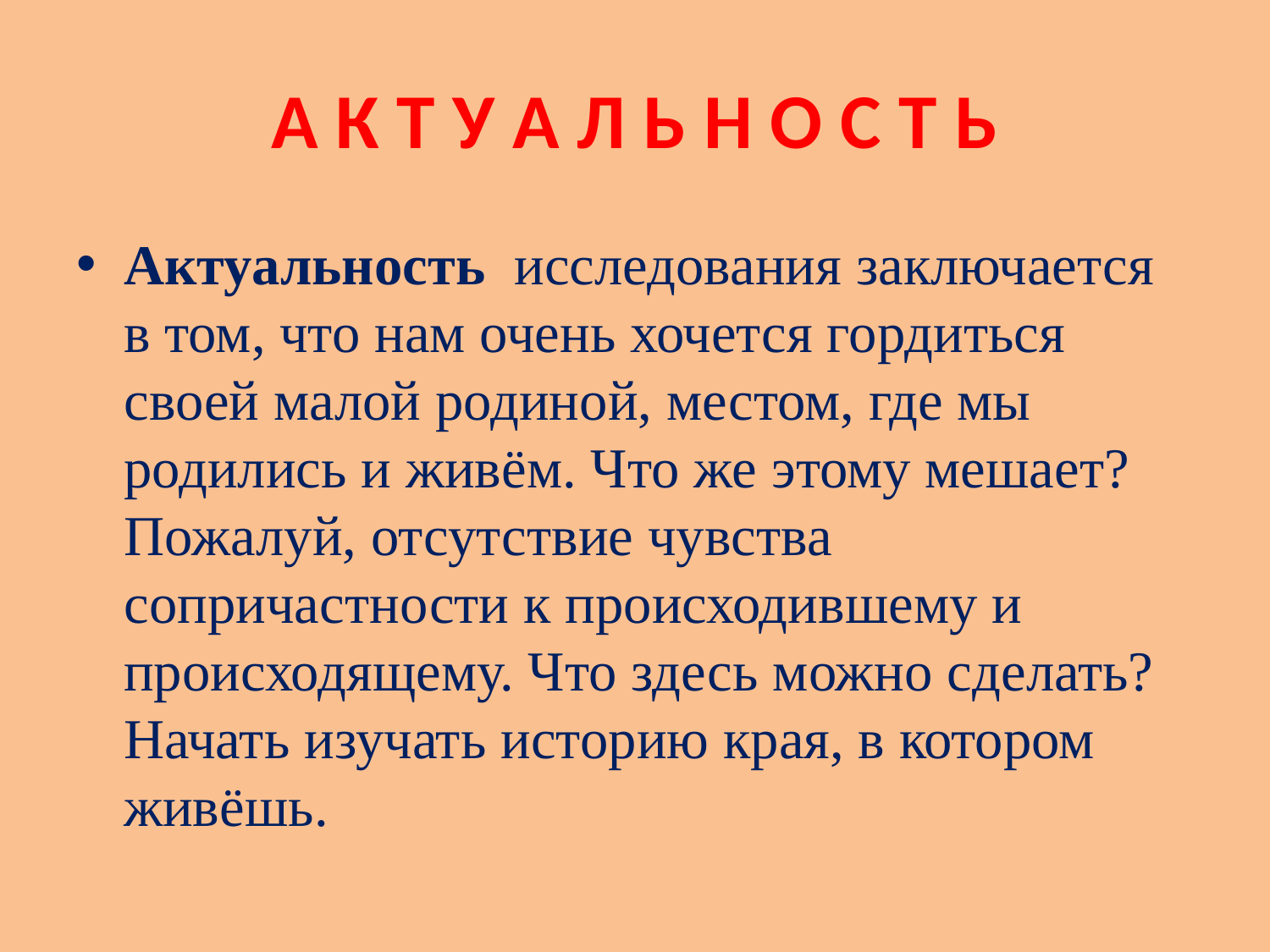

# А К Т У А Л Ь Н О С Т Ь
Актуальность  исследования заключается в том, что нам очень хочется гордиться своей малой родиной, местом, где мы родились и живём. Что же этому мешает? Пожалуй, отсутствие чувства сопричастности к происходившему и происходящему. Что здесь можно сделать? Начать изучать историю края, в котором живёшь.